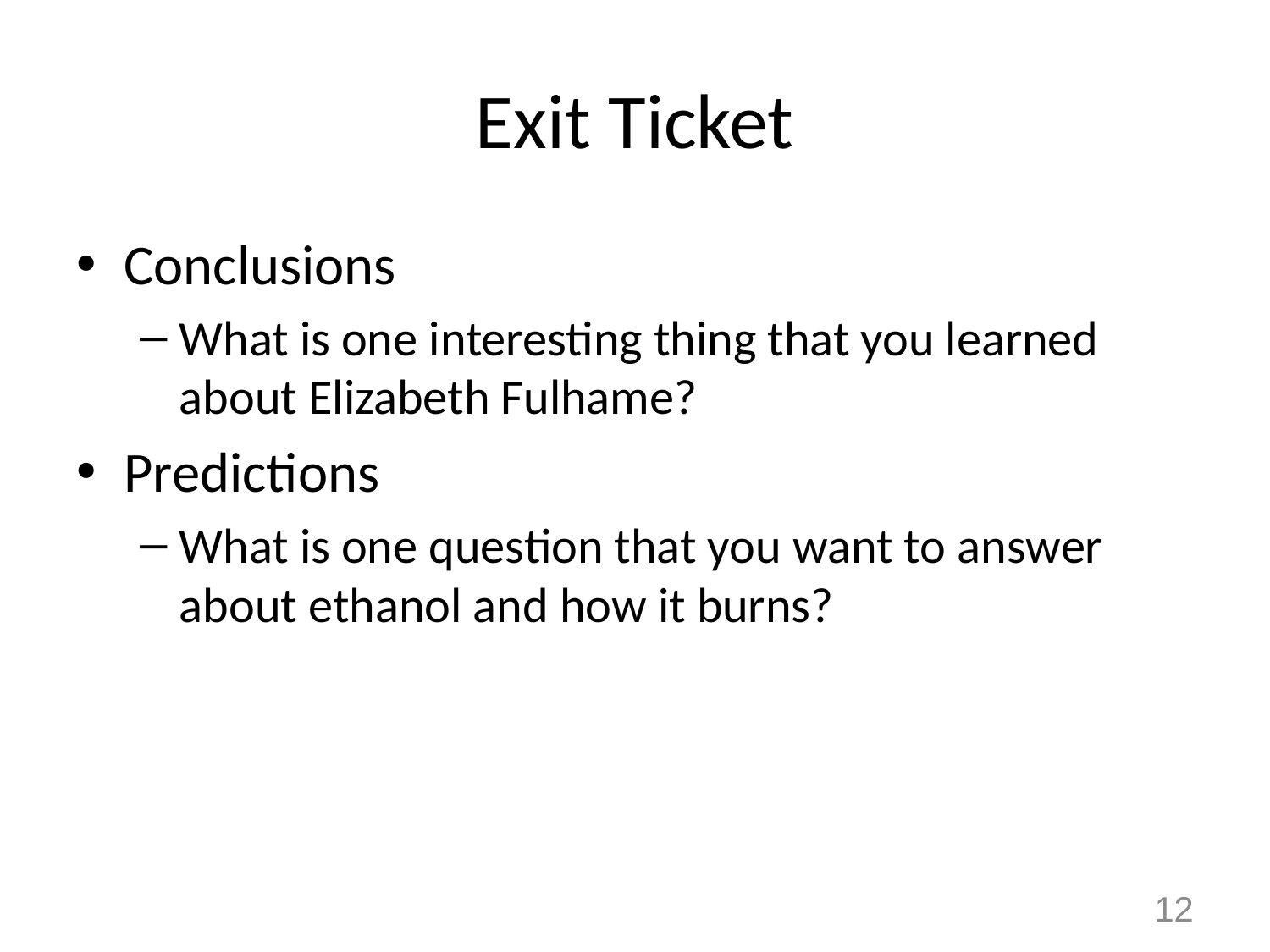

# Exit Ticket
Conclusions
What is one interesting thing that you learned about Elizabeth Fulhame?
Predictions
What is one question that you want to answer about ethanol and how it burns?

12